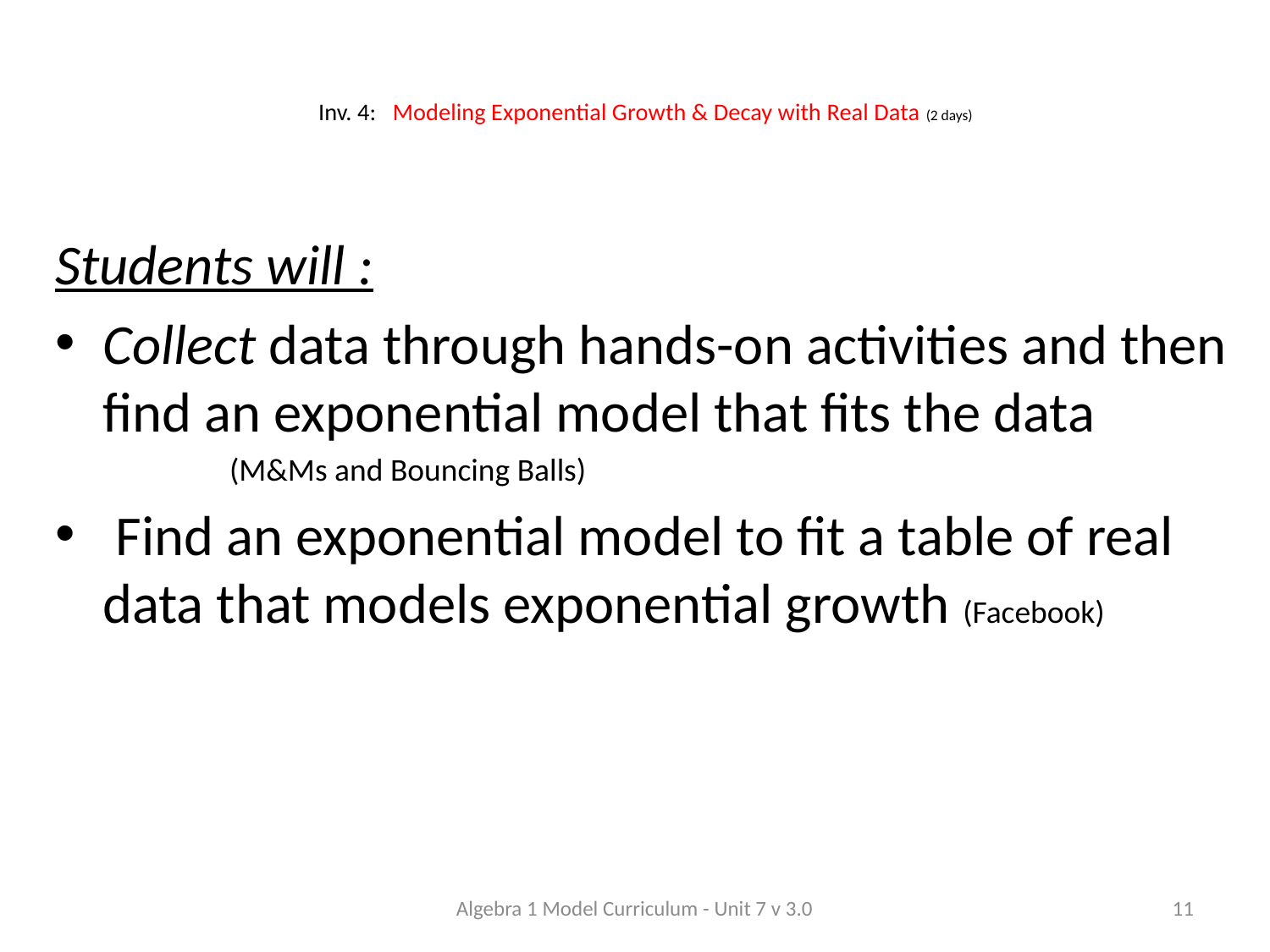

# Inv. 4:   Modeling Exponential Growth & Decay with Real Data (2 days)
Students will :
Collect data through hands-on activities and then find an exponential model that fits the data
		(M&Ms and Bouncing Balls)
 Find an exponential model to fit a table of real data that models exponential growth (Facebook)

Algebra 1 Model Curriculum - Unit 7 v 3.0
11